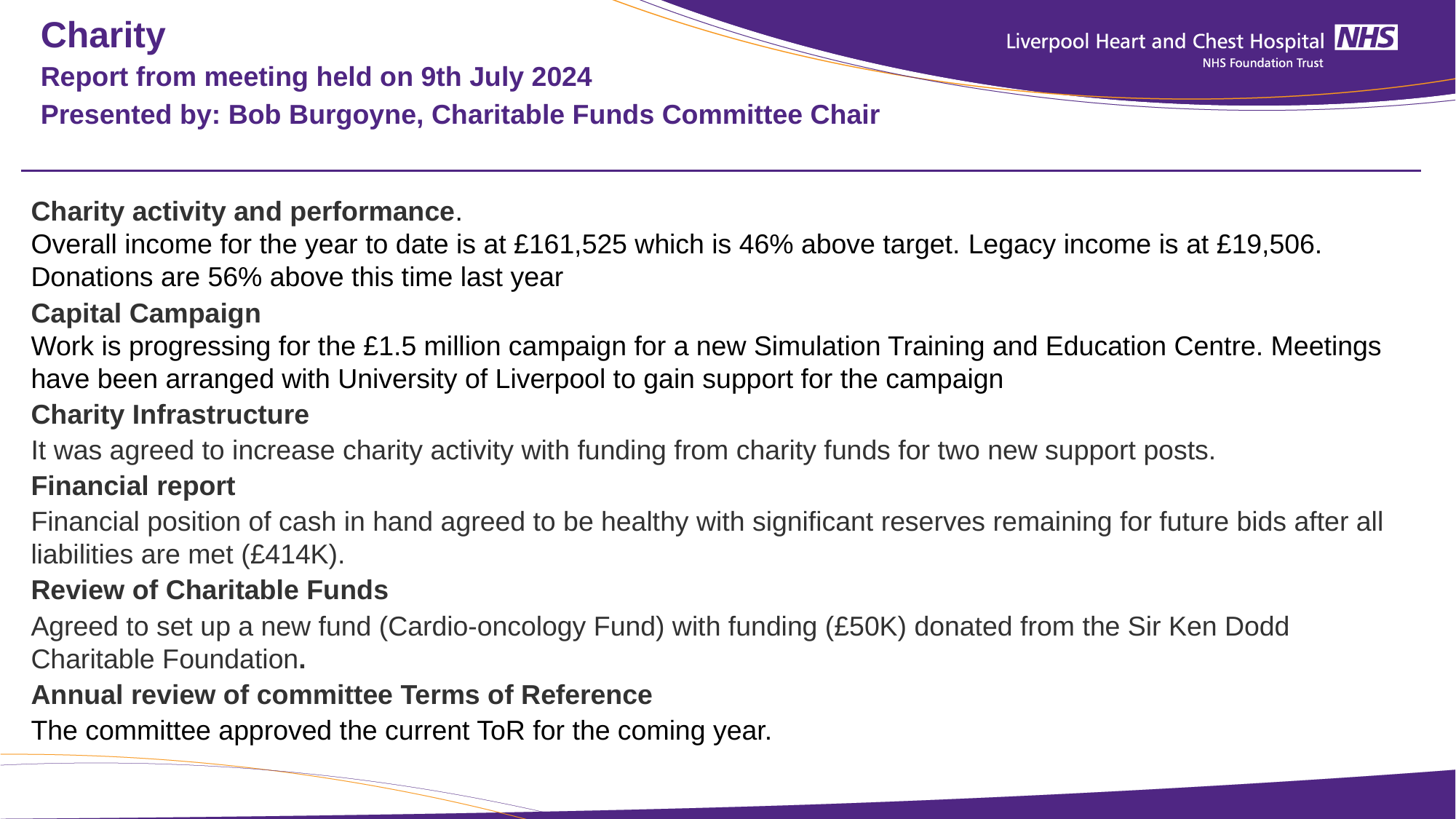

# Charity Report from meeting held on 9th July 2024 Presented by: Bob Burgoyne, Charitable Funds Committee Chair
Charity activity and performance.
Overall income for the year to date is at £161,525 which is 46% above target. Legacy income is at £19,506. Donations are 56% above this time last year
Capital Campaign
Work is progressing for the £1.5 million campaign for a new Simulation Training and Education Centre. Meetings have been arranged with University of Liverpool to gain support for the campaign
Charity Infrastructure
It was agreed to increase charity activity with funding from charity funds for two new support posts.
Financial report
Financial position of cash in hand agreed to be healthy with significant reserves remaining for future bids after all liabilities are met (£414K).
Review of Charitable Funds
Agreed to set up a new fund (Cardio-oncology Fund) with funding (£50K) donated from the Sir Ken Dodd Charitable Foundation.
Annual review of committee Terms of Reference
The committee approved the current ToR for the coming year.